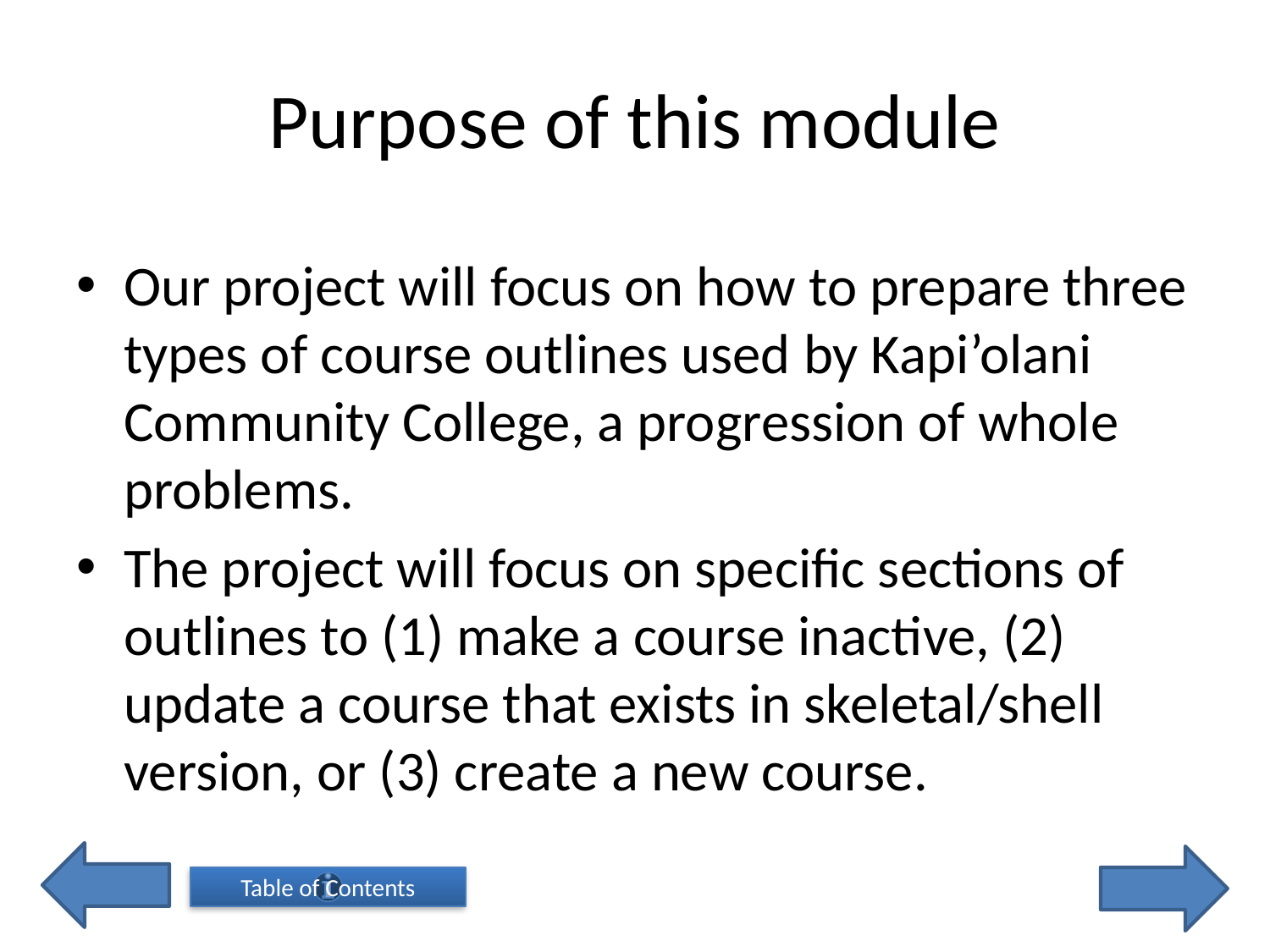

# Purpose of this module
Our project will focus on how to prepare three types of course outlines used by Kapi’olani Community College, a progression of whole problems.
The project will focus on specific sections of outlines to (1) make a course inactive, (2) update a course that exists in skeletal/shell version, or (3) create a new course.

Table of Contents